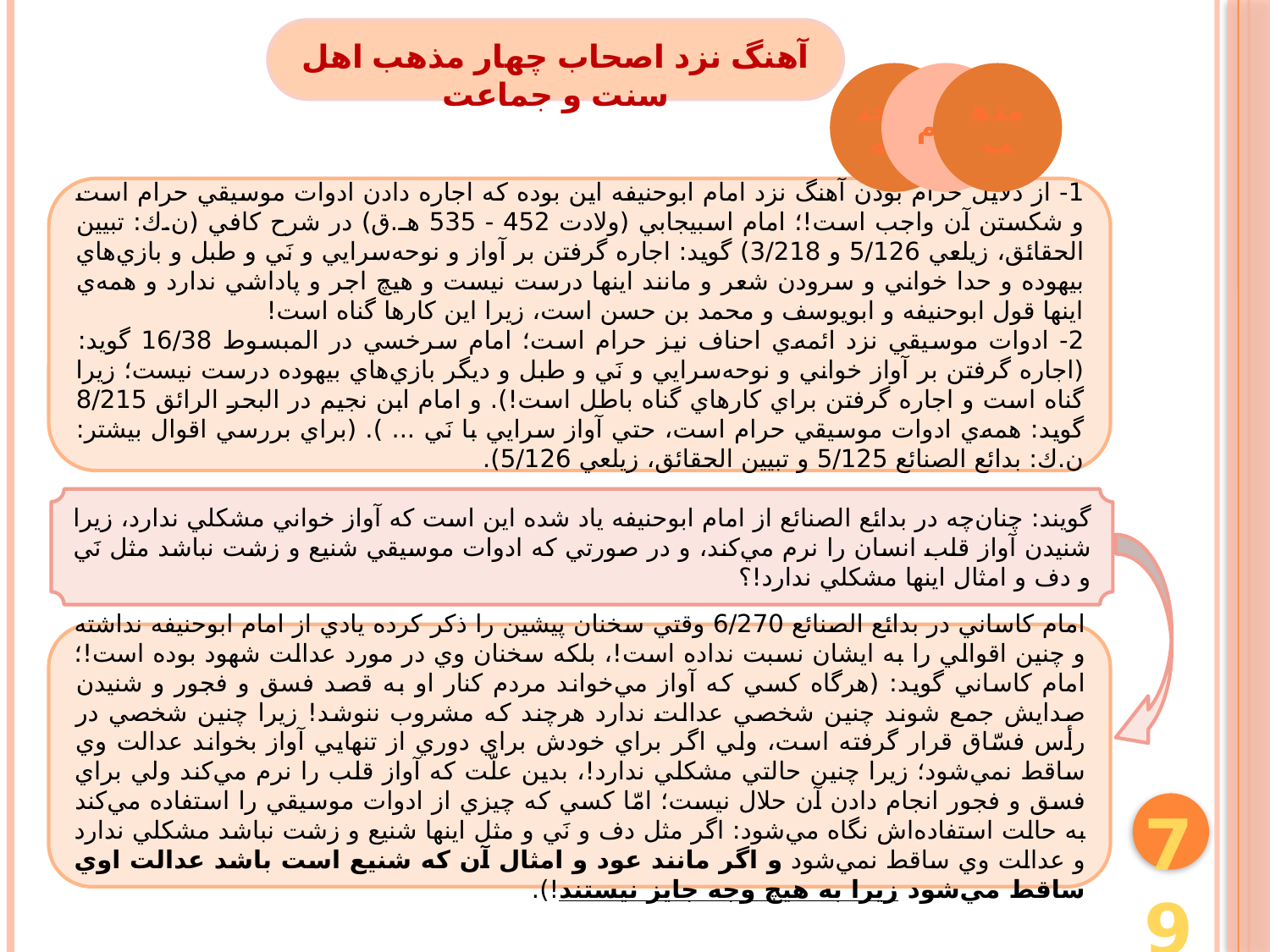

آهنگ نزد اصحاب چهار مذهب اهل سنت و جماعت
ابوحنيفه
امام
مذهب
1- از دلايل حرام بودن آهنگ نزد امام ابوحنيفه اين بوده كه اجاره دادن ادوات موسيقي حرام است و شكستن آن واجب است!؛ امام اسبيجابي (ولادت 452 - 535 هـ.ق) در شرح كافي (ن.ك: تبيين الحقائق، زيلعي 5/126 و 3/218) گويد: اجاره گرفتن بر آواز و نوحه‌سرايي و نَي و طبل و بازي‌هاي بيهوده و حدا خواني و سرودن شعر و مانند اينها درست نيست و هيچ اجر و پاداشي ندارد و همه‌ي اينها قول ابوحنيفه و ابويوسف و محمد بن حسن است، زيرا اين‌ كارها گناه است!
2- ادوات موسيقي نزد ائمه‌ي احناف نيز حرام است؛ امام سرخسي در المبسوط 16/38 گويد: (اجاره گرفتن بر آواز خواني و نوحه‌سرايي و نَي و طبل و ديگر بازي‌هاي بيهوده درست نيست؛ زيرا گناه است و اجاره گرفتن براي كارهاي گناه باطل است!). و امام ابن نجيم در البحر الرائق 8/215 گويد: همه‌ي ادوات موسيقي حرام است، حتي آواز سرايي با نَي ... ). (براي بررسي اقوال بيشتر: ن.ك: بدائع الصنائع 5/125 و تبيين الحقائق، زيلعي 5/126).
گويند: چنان‌چه در بدائع الصنائع از امام ابوحنيفه ياد شده اين است كه آواز خواني مشكلي ندارد، زيرا شنيدن آواز قلب انسان را نرم مي‌كند، و در صورتي كه ادوات موسيقي شنيع و زشت نباشد مثل نَي و دف و امثال اينها مشكلي ندارد!؟

امام كاساني در بدائع الصنائع 6/270 وقتي سخنان پيشين را ذكر كرده يادي از امام ابوحنيفه نداشته و چنين اقوالي را به ايشان نسبت نداده است!، بلكه سخنان وي در مورد عدالت شهود بوده است!؛ امام كاساني گويد: (هرگاه كسي كه آواز مي‌خواند مردم كنار او به قصد فسق و فجور و شنيدن صدايش جمع شوند چنين شخصي عدالت ندارد هرچند كه مشروب ننوشد! زيرا چنين شخصي در رأس فسّاق قرار گرفته است، ولي اگر براي خودش براي دوري از تنهايي آواز بخواند عدالت وي ساقط نمي‌شود؛ زيرا چنين حالتي مشكلي ندارد!، بدين علّت كه آواز قلب را نرم مي‌كند ولي براي فسق و فجور انجام دادن آن حلال نيست؛ امّا كسي كه چيزي از ادوات موسيقي را استفاده مي‌كند به حالت استفاده‌اش نگاه مي‌شود: اگر مثل دف و نَي و مثل اينها شنيع و زشت نباشد مشكلي ندارد و عدالت وي ساقط نمي‌شود و اگر مانند عود و امثال آن كه شنيع است باشد عدالت اوي ساقط مي‌شود زيرا به هيچ وجه جايز نيستند!).
79